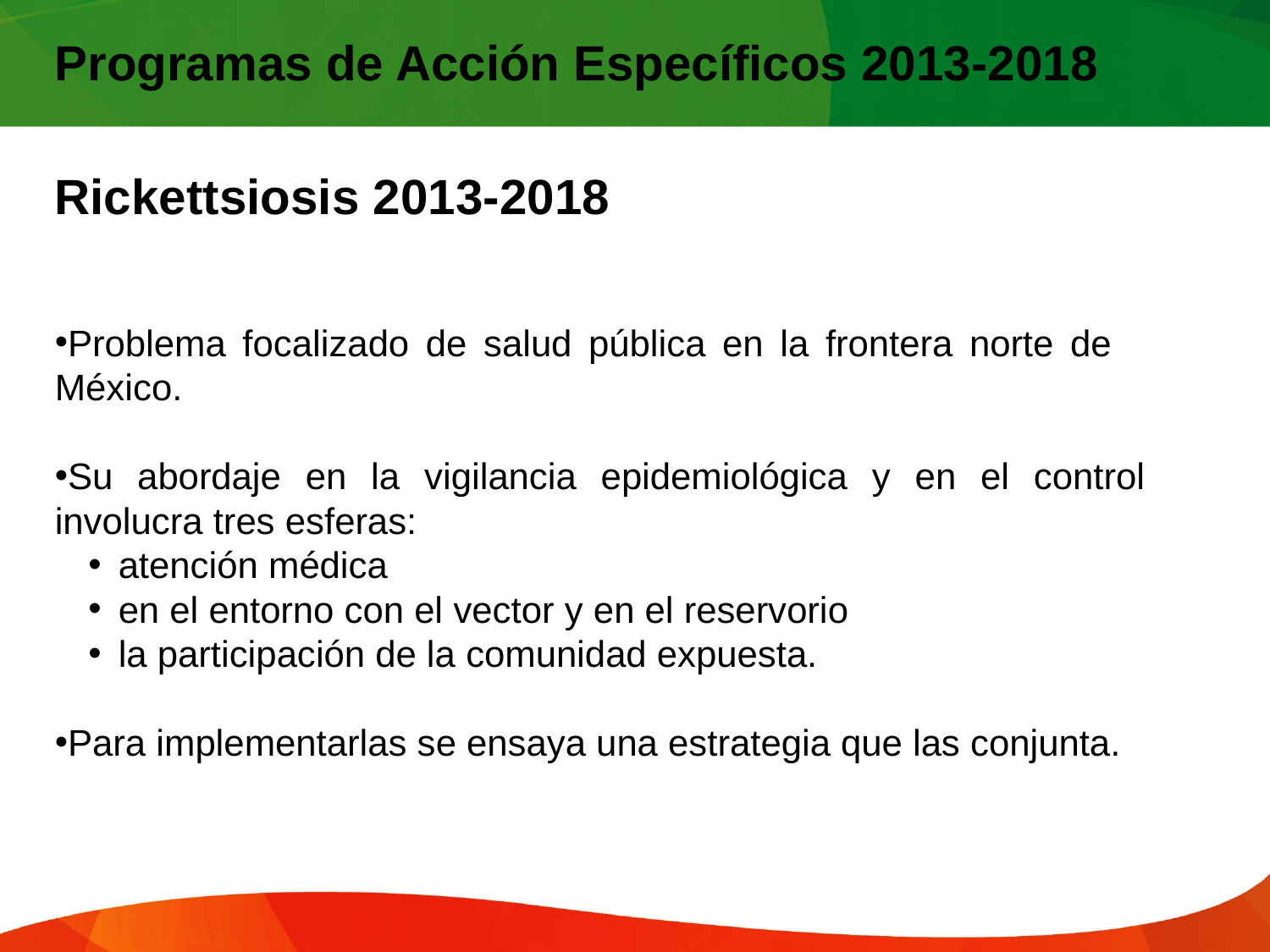

Programas de Acción Específicos 2013-2018
Rickettsiosis 2013-2018

Problema focalizado de salud pública en la frontera norte de   México.

Su abordaje en la vigilancia epidemiológica y en el control involucra tres esferas:
atención médica
en el entorno con el vector y en el reservorio
la participación de la comunidad expuesta.

Para implementarlas se ensaya una estrategia que las conjunta.